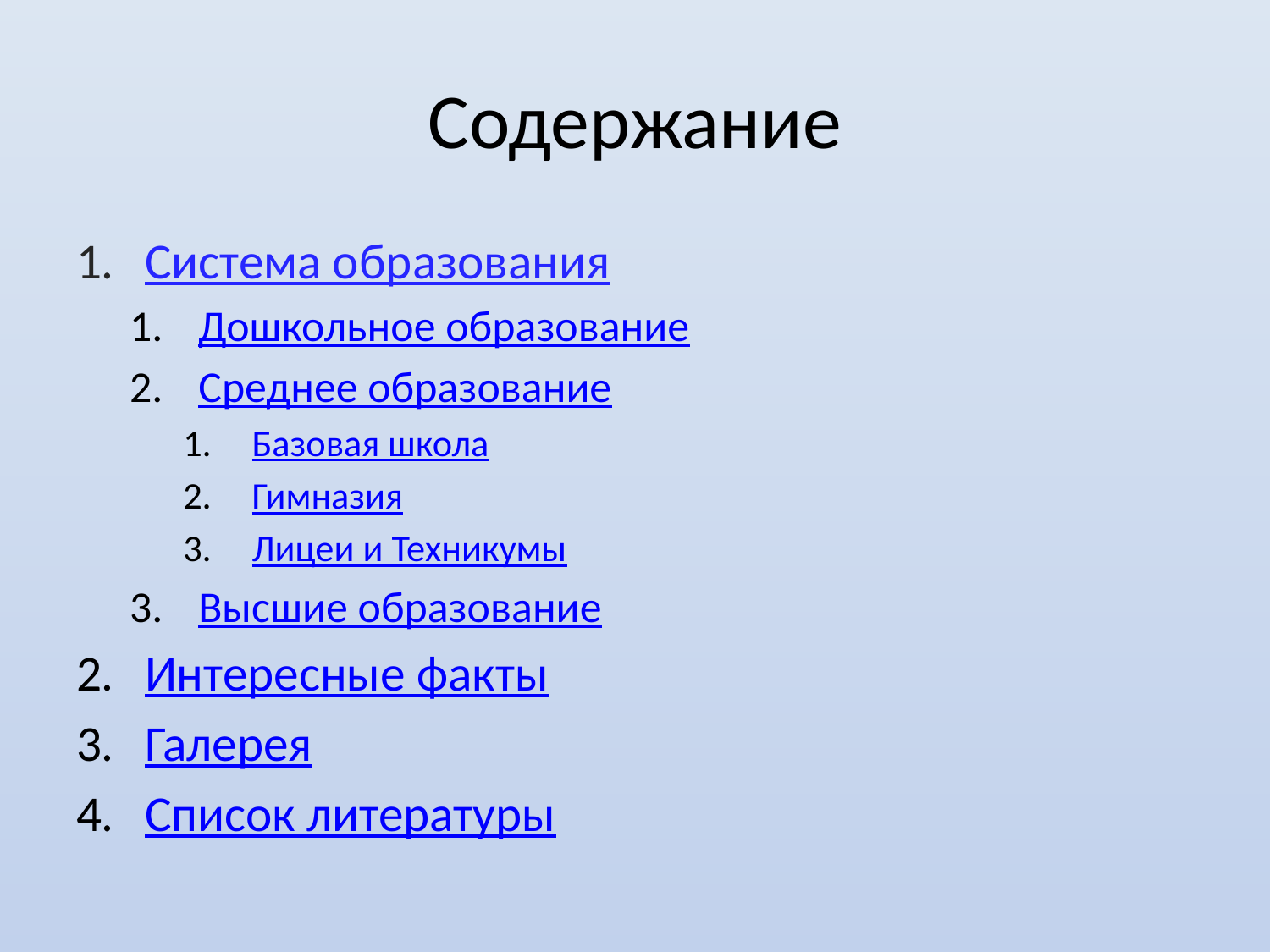

# Содержание
Система образования
Дошкольное образование
Среднее образование
Базовая школа
Гимназия
Лицеи и Техникумы
Высшие образование
Интересные факты
Галерея
Список литературы